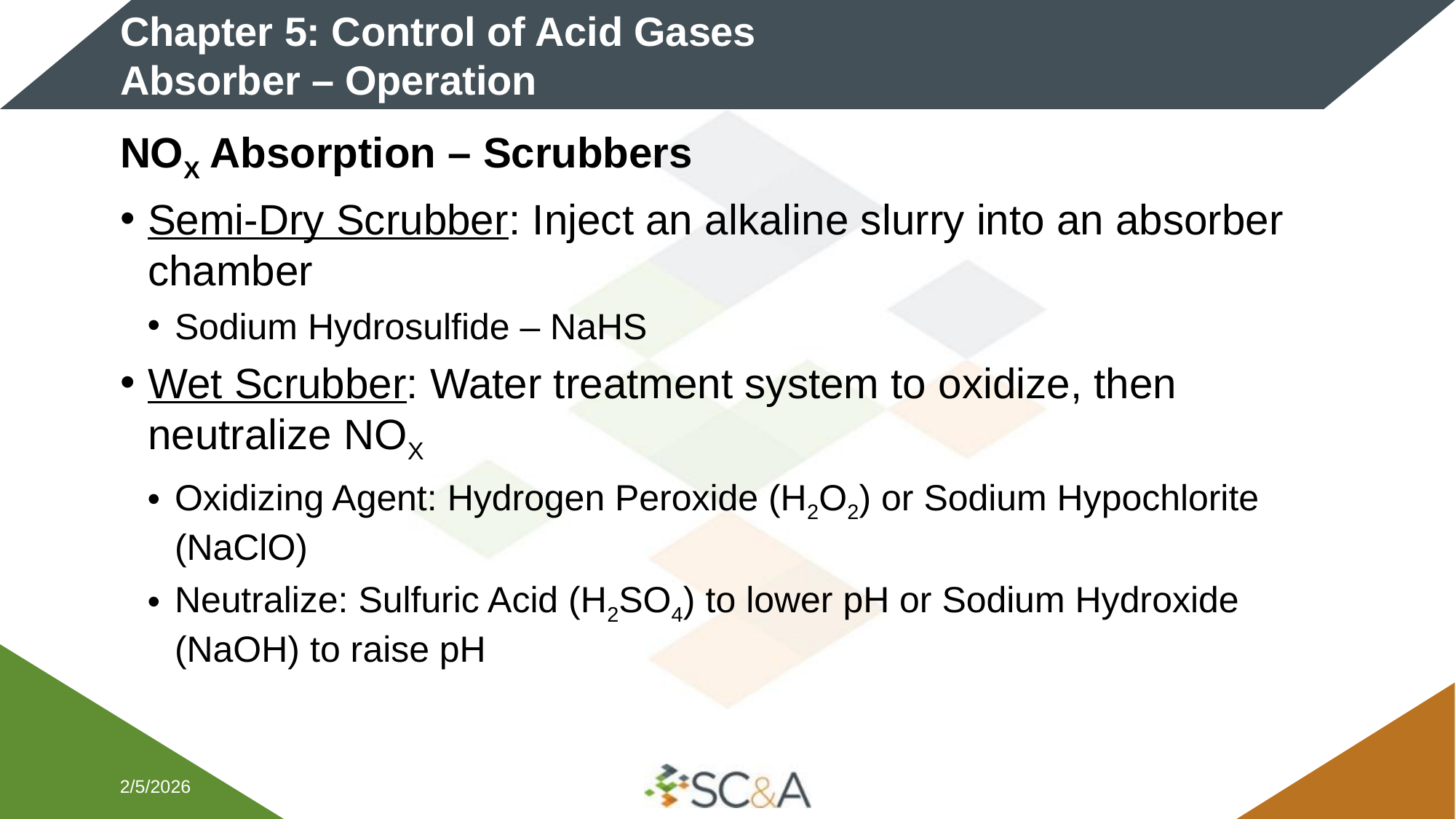

# Chapter 5: Control of Acid Gases Absorber – Operation
NOX Absorption – Scrubbers
Semi-Dry Scrubber: Inject an alkaline slurry into an absorber chamber
Sodium Hydrosulfide – NaHS
Wet Scrubber: Water treatment system to oxidize, then neutralize NOX
Oxidizing Agent: Hydrogen Peroxide (H2O2) or Sodium Hypochlorite (NaClO)
Neutralize: Sulfuric Acid (H2SO4) to lower pH or Sodium Hydroxide (NaOH) to raise pH
2/5/2026